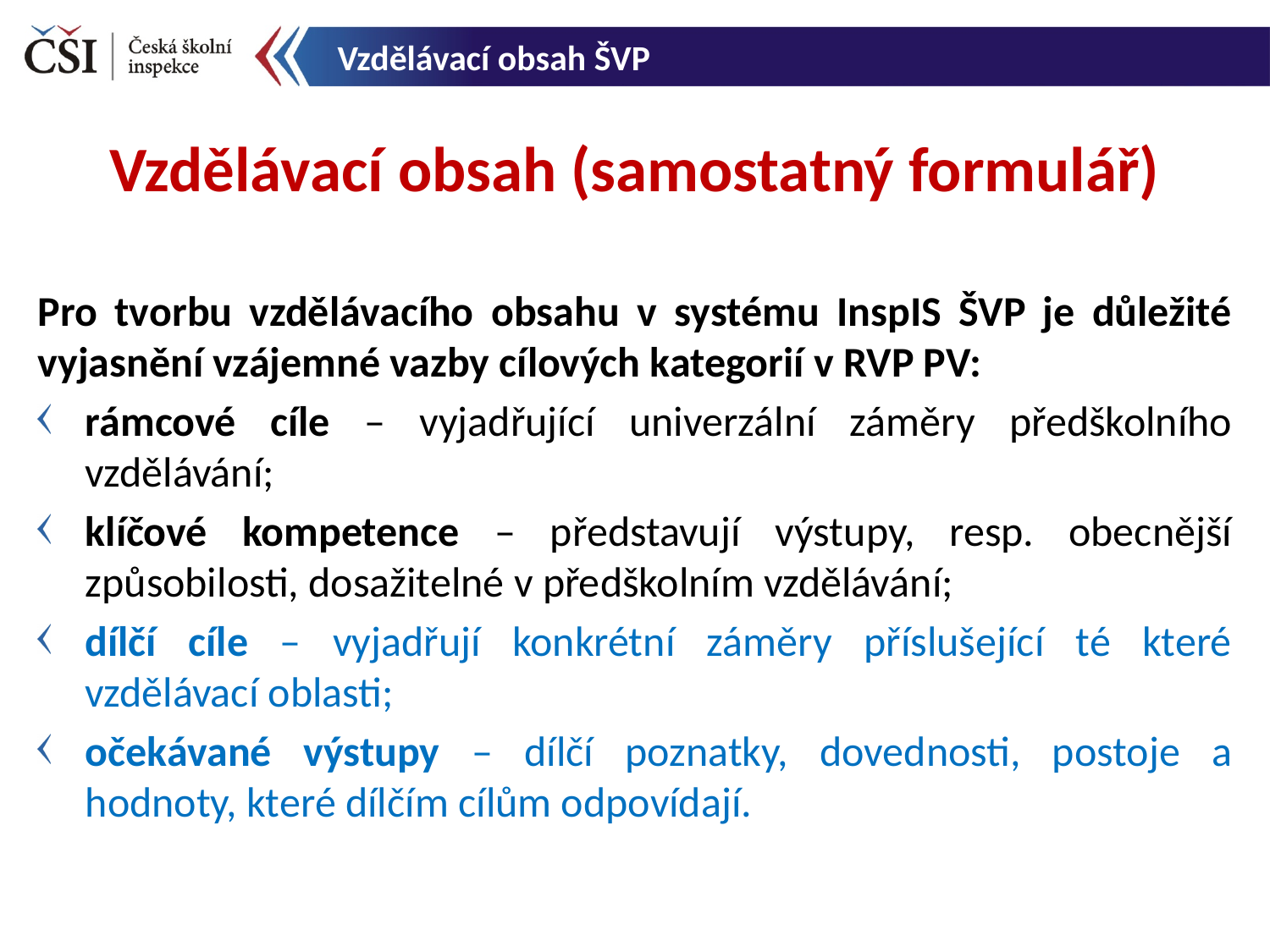

Vzdělávací obsah ŠVP
Vzdělávací obsah (samostatný formulář)
Pro tvorbu vzdělávacího obsahu v systému InspIS ŠVP je důležité vyjasnění vzájemné vazby cílových kategorií v RVP PV:
rámcové cíle – vyjadřující univerzální záměry předškolního vzdělávání;
klíčové kompetence – představují výstupy, resp. obecnější způsobilosti, dosažitelné v předškolním vzdělávání;
dílčí cíle – vyjadřují konkrétní záměry příslušející té které vzdělávací oblasti;
očekávané výstupy – dílčí poznatky, dovednosti, postoje a hodnoty, které dílčím cílům odpovídají.